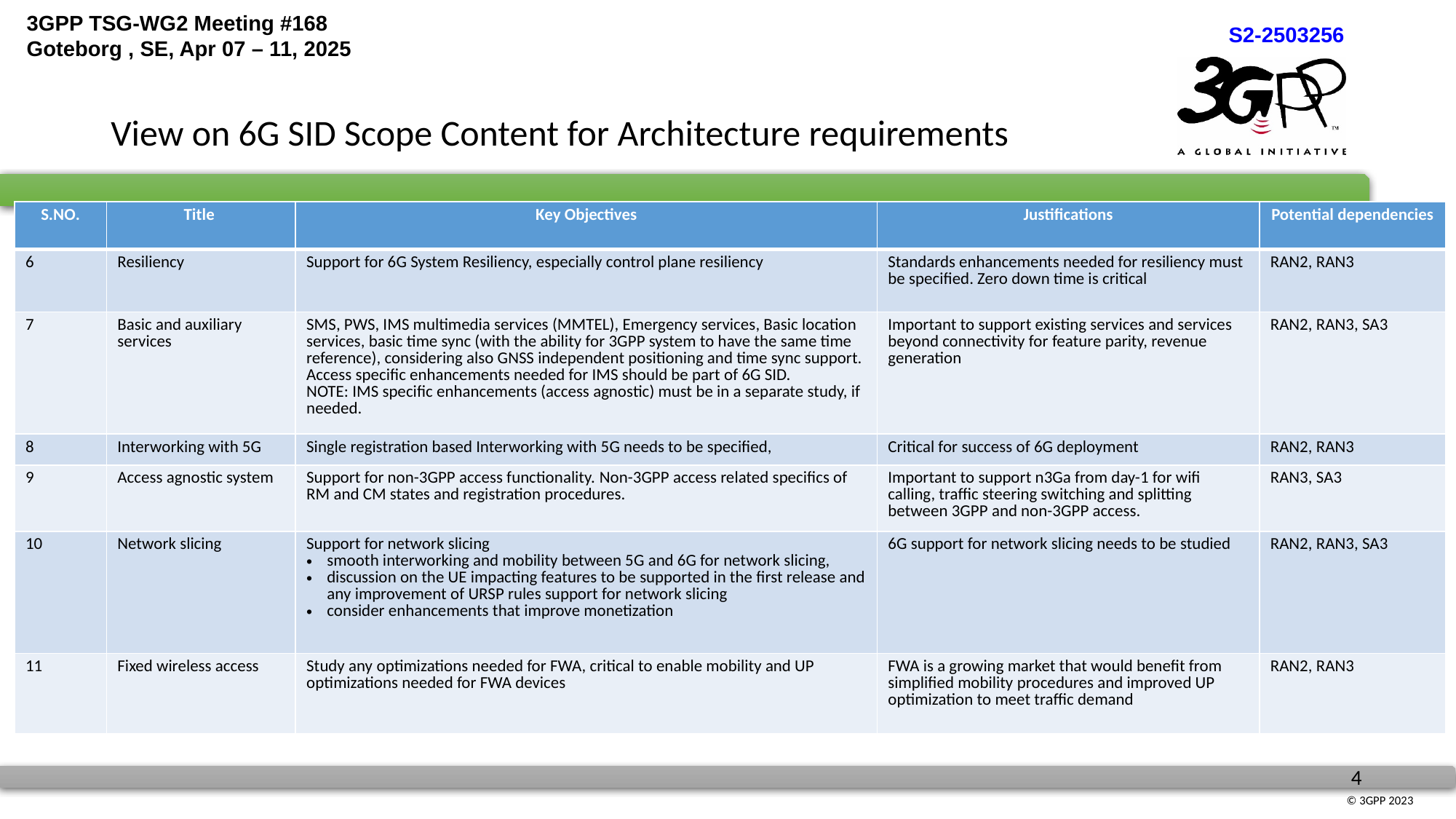

# View on 6G SID Scope Content for Architecture requirements
| S.NO. | Title | Key Objectives | Justifications | Potential dependencies |
| --- | --- | --- | --- | --- |
| 6 | Resiliency | Support for 6G System Resiliency, especially control plane resiliency | Standards enhancements needed for resiliency must be specified. Zero down time is critical | RAN2, RAN3 |
| 7 | Basic and auxiliary services | SMS, PWS, IMS multimedia services (MMTEL), Emergency services, Basic location services, basic time sync (with the ability for 3GPP system to have the same time reference), considering also GNSS independent positioning and time sync support. Access specific enhancements needed for IMS should be part of 6G SID. NOTE: IMS specific enhancements (access agnostic) must be in a separate study, if needed. | Important to support existing services and services beyond connectivity for feature parity, revenue generation | RAN2, RAN3, SA3 |
| 8 | Interworking with 5G | Single registration based Interworking with 5G needs to be specified, | Critical for success of 6G deployment | RAN2, RAN3 |
| 9 | Access agnostic system | Support for non-3GPP access functionality. Non-3GPP access related specifics of RM and CM states and registration procedures. | Important to support n3Ga from day-1 for wifi calling, traffic steering switching and splitting between 3GPP and non-3GPP access. | RAN3, SA3 |
| 10 | Network slicing | Support for network slicing smooth interworking and mobility between 5G and 6G for network slicing,  discussion on the UE impacting features to be supported in the first release and any improvement of URSP rules support for network slicing consider enhancements that improve monetization | 6G support for network slicing needs to be studied | RAN2, RAN3, SA3 |
| 11 | Fixed wireless access | Study any optimizations needed for FWA, critical to enable mobility and UP optimizations needed for FWA devices | FWA is a growing market that would benefit from simplified mobility procedures and improved UP optimization to meet traffic demand | RAN2, RAN3 |